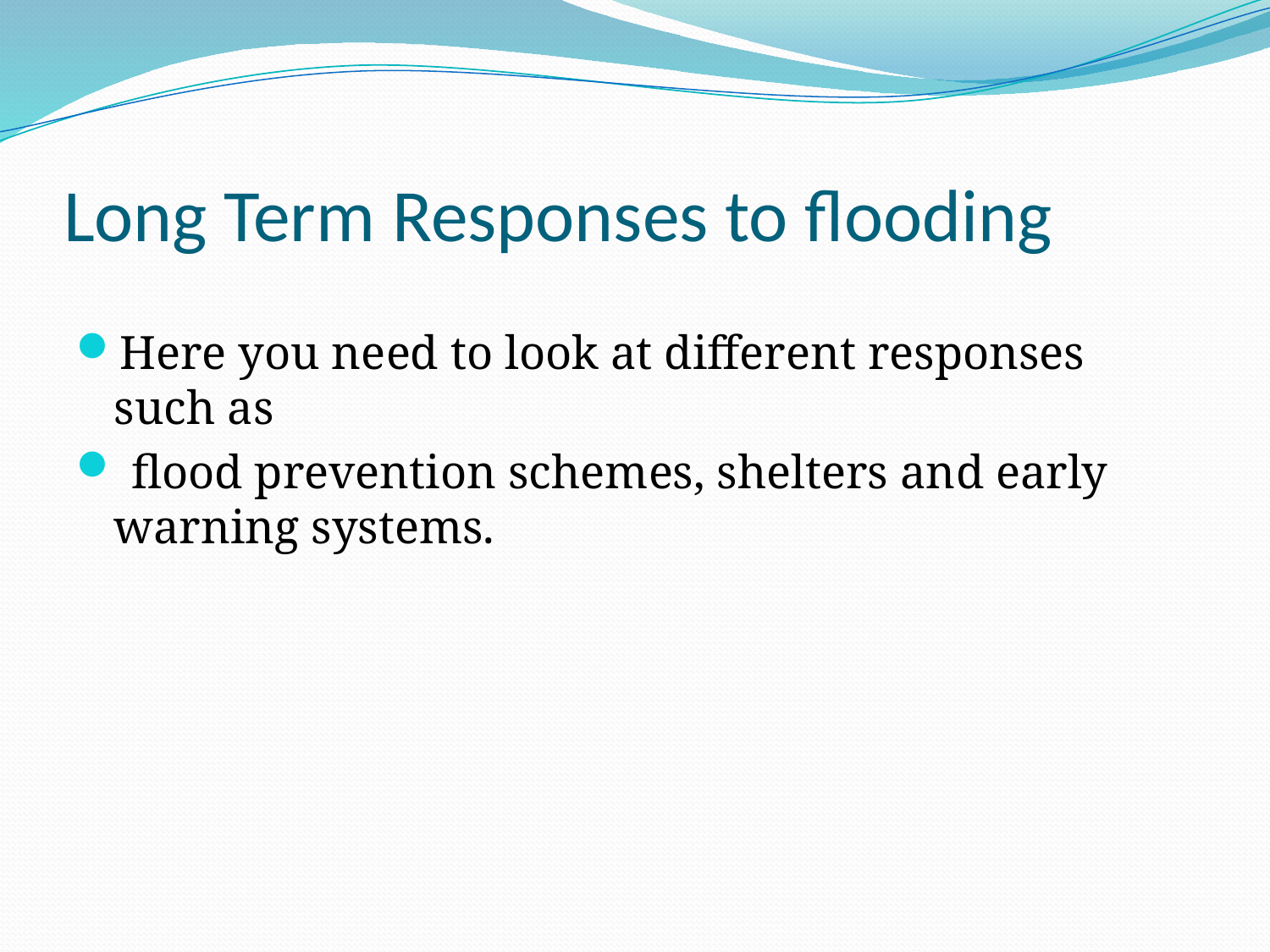

# Long Term Responses to flooding
Here you need to look at different responses such as
 flood prevention schemes, shelters and early warning systems.